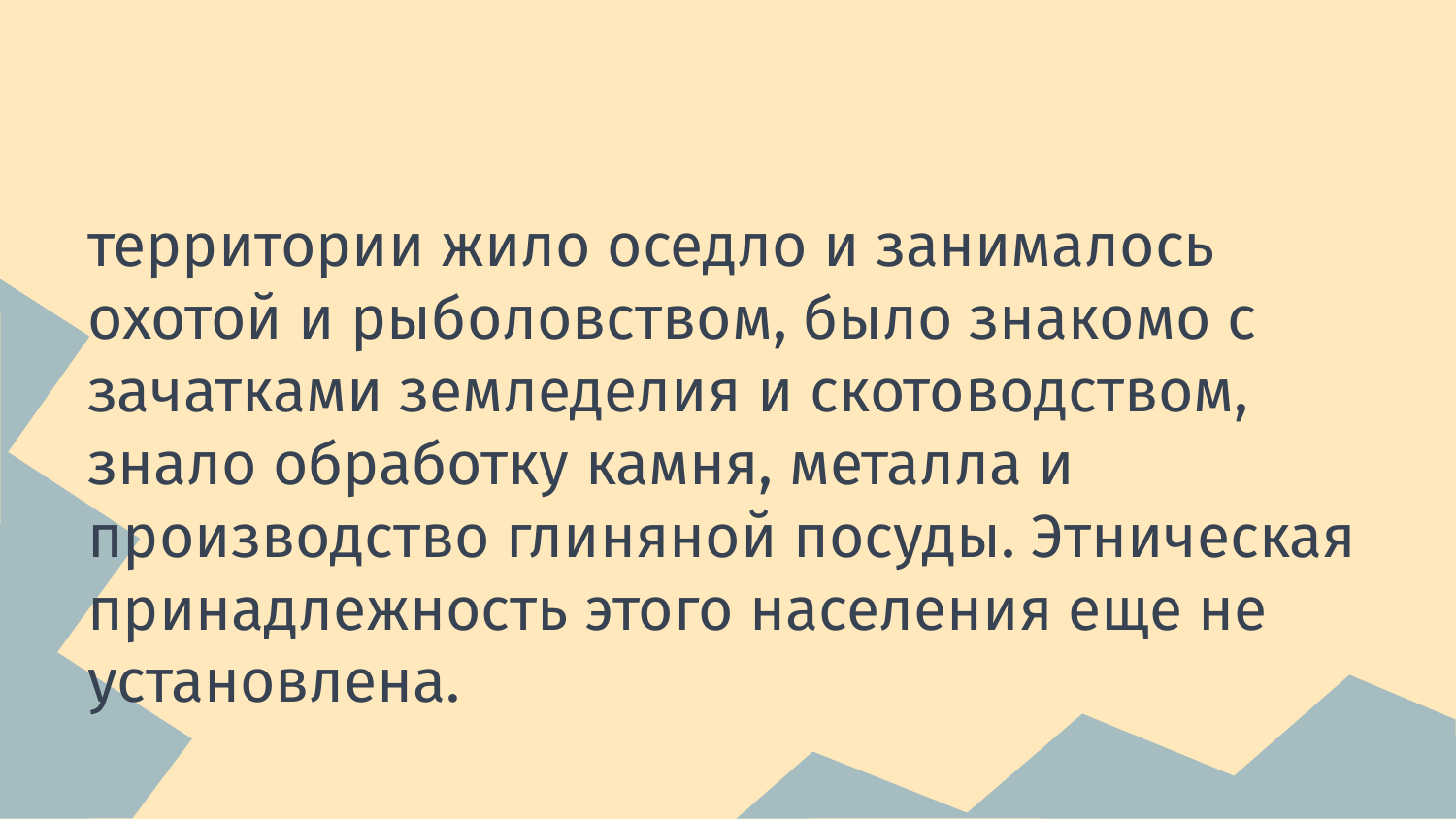

#
территории жило оседло и занималось охотой и рыболовством, было знакомо с зачатками земледелия и скотоводством, знало обработку камня, металла и производство глиняной посуды. Этническая принадлежность этого населения еще не установлена.